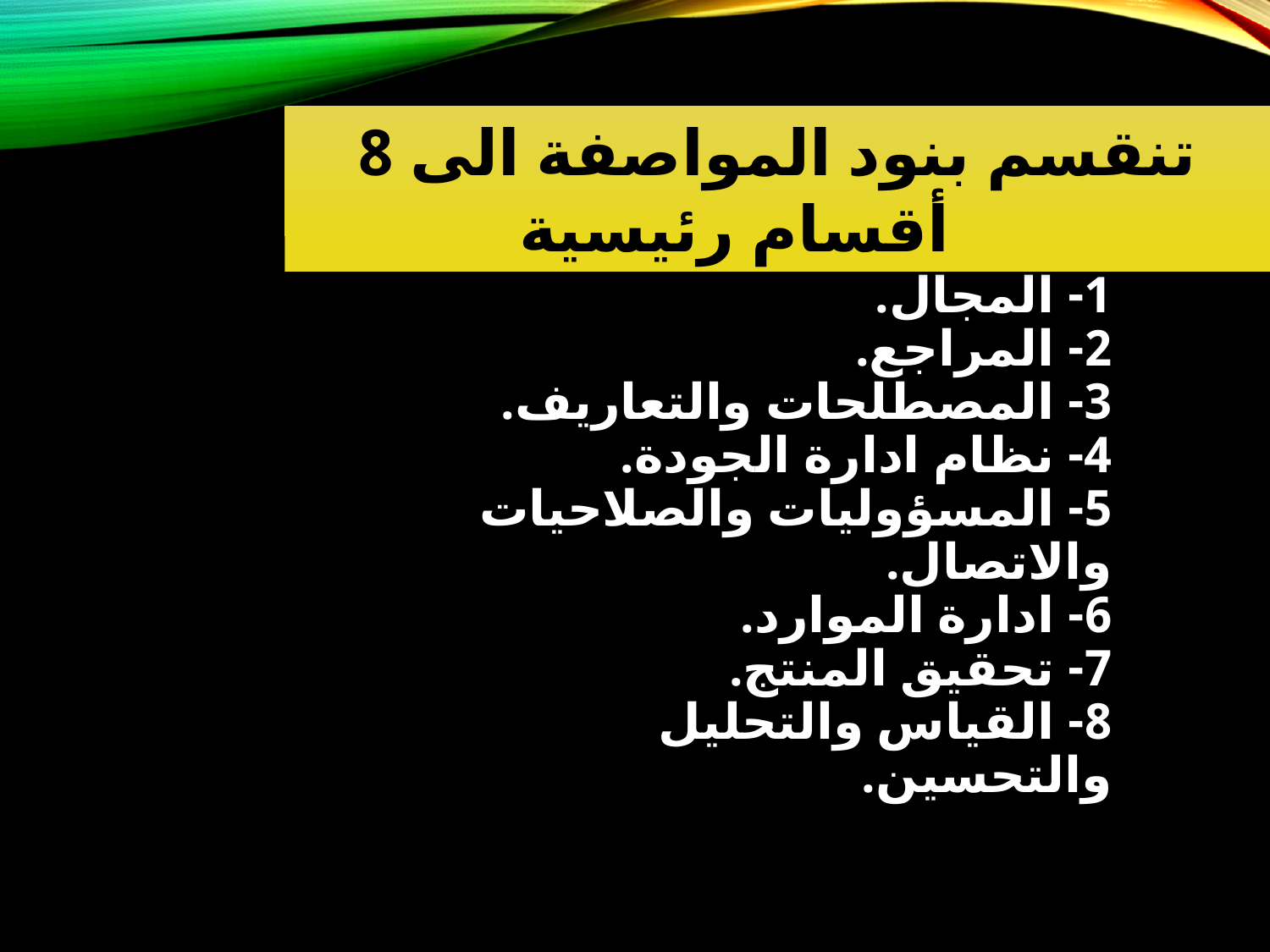

تنقسم بنود المواصفة الى 8 أقسام رئيسية
1- المجال.
2- المراجع.
3- المصطلحات والتعاريف.
4- نظام ادارة الجودة.
5- المسؤوليات والصلاحيات والاتصال.
6- ادارة الموارد.
7- تحقيق المنتج.
8- القياس والتحليل والتحسين.